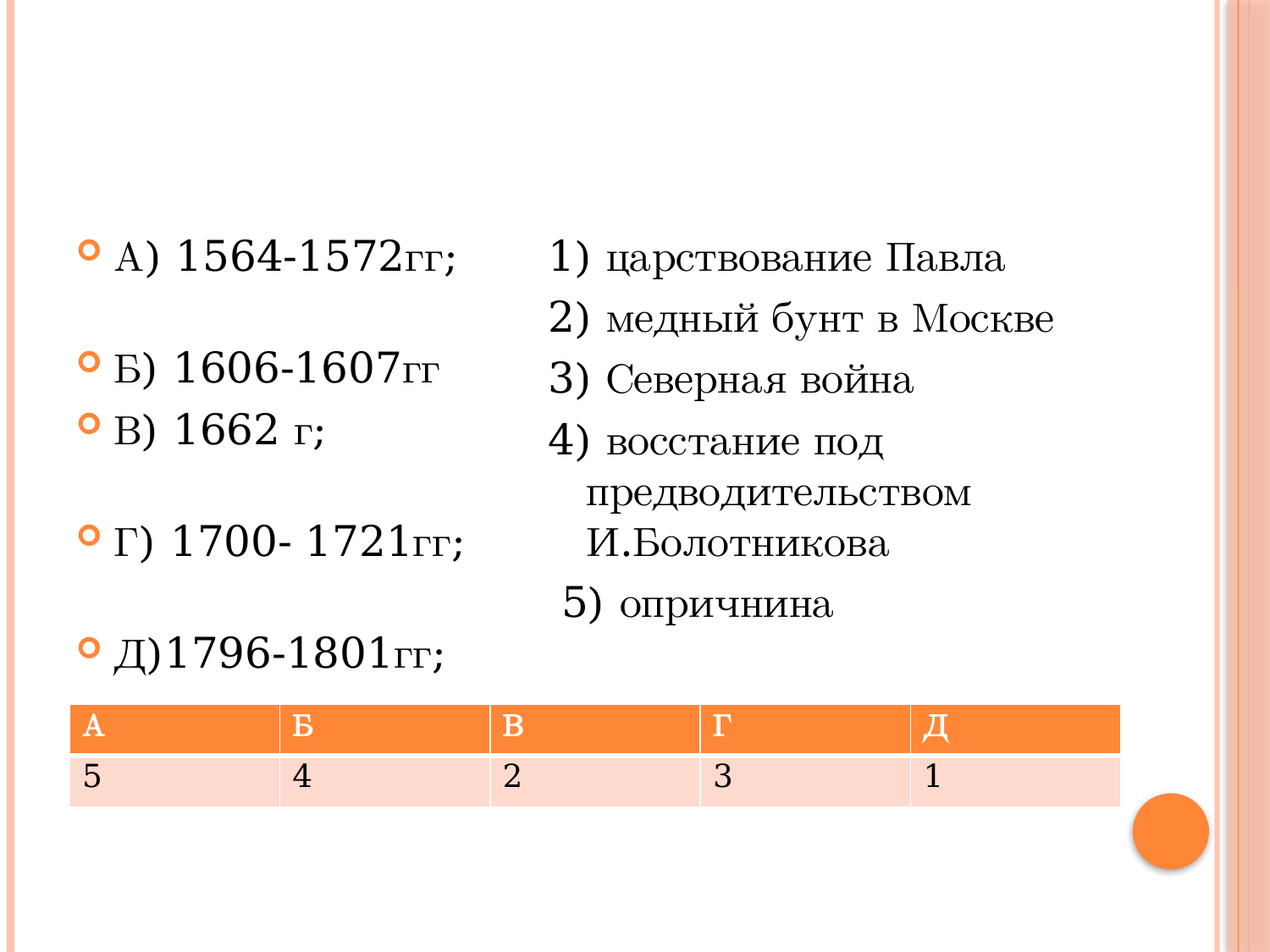

#
А) 1564-1572гг;
Б) 1606-1607гг
В) 1662 г;
Г) 1700- 1721гг;
Д)1796-1801гг;

1) царствование Павла
2) медный бунт в Москве
3) Северная война
4) восстание под предводительством И.Болотникова
 5) опричнина
| А | Б | В | Г | Д |
| --- | --- | --- | --- | --- |
| 5 | 4 | 2 | 3 | 1 |